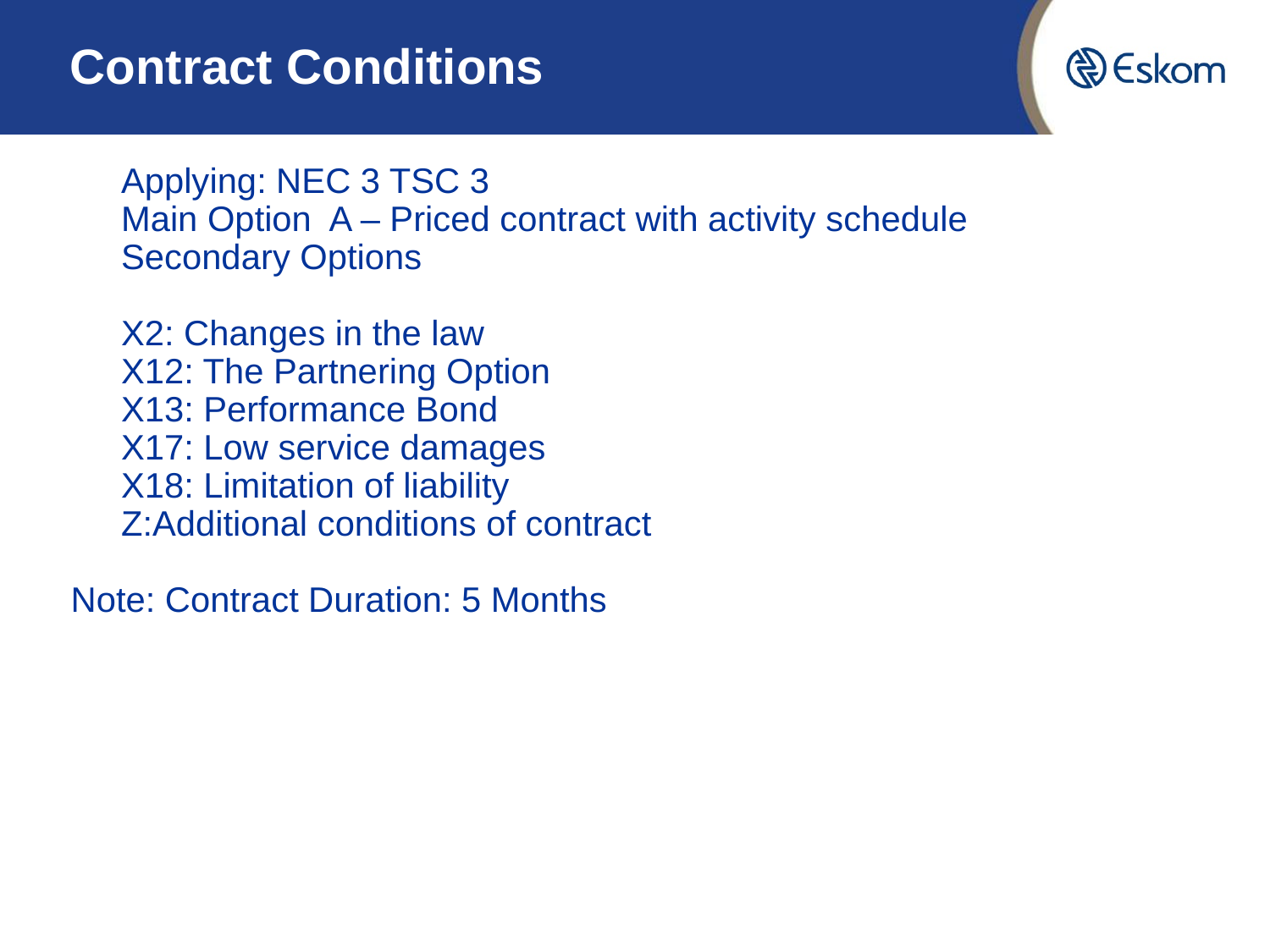

# Contract Conditions
Applying: NEC 3 TSC 3
Main Option  A – Priced contract with activity schedule
Secondary Options

X2: Changes in the law
X12: The Partnering Option
X13: Performance Bond
X17: Low service damages
X18: Limitation of liability
Z:Additional conditions of contract

Note: Contract Duration: 5 Months